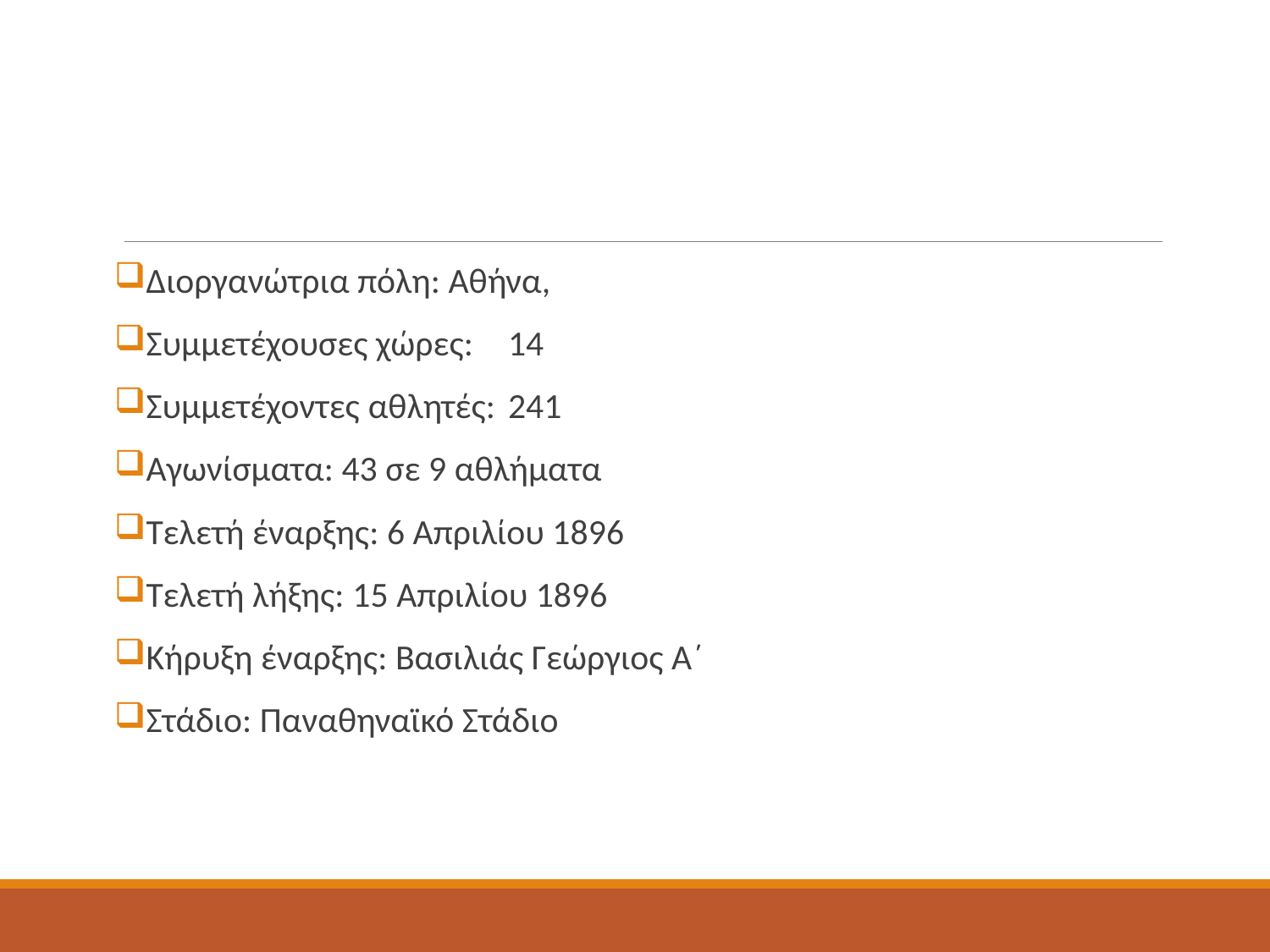

#
Διοργανώτρια πόλη: Αθήνα,
Συμμετέχουσες χώρες: 	14
Συμμετέχοντες αθλητές:	241
Αγωνίσματα: 43 σε 9 αθλήματα
Τελετή έναρξης: 6 Απριλίου 1896
Τελετή λήξης: 15 Απριλίου 1896
Κήρυξη έναρξης: Βασιλιάς Γεώργιος Α΄
Στάδιο: Παναθηναϊκό Στάδιο